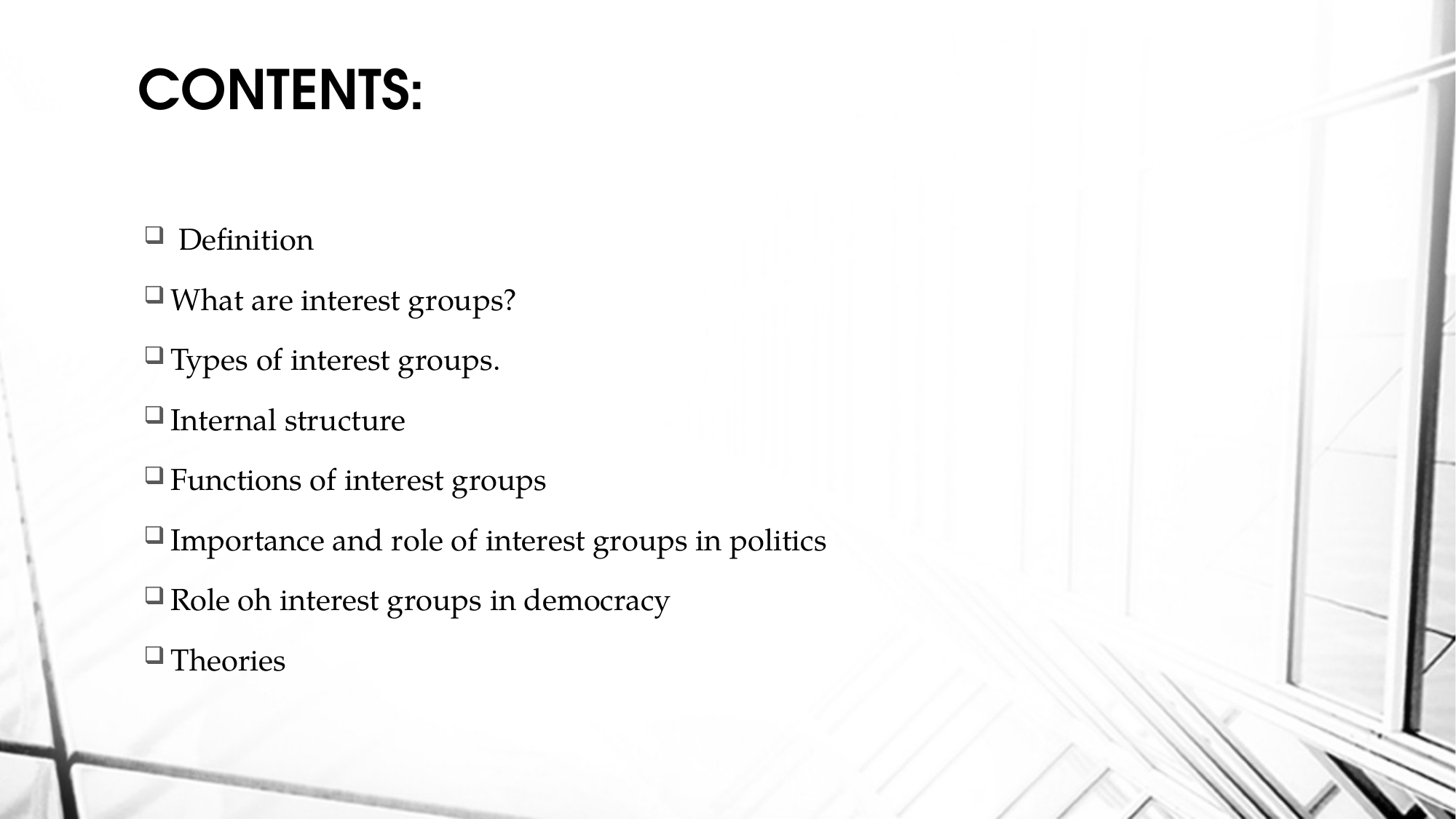

# CONTENTS:
 Definition
What are interest groups?
Types of interest groups.
Internal structure
Functions of interest groups
Importance and role of interest groups in politics
Role oh interest groups in democracy
Theories